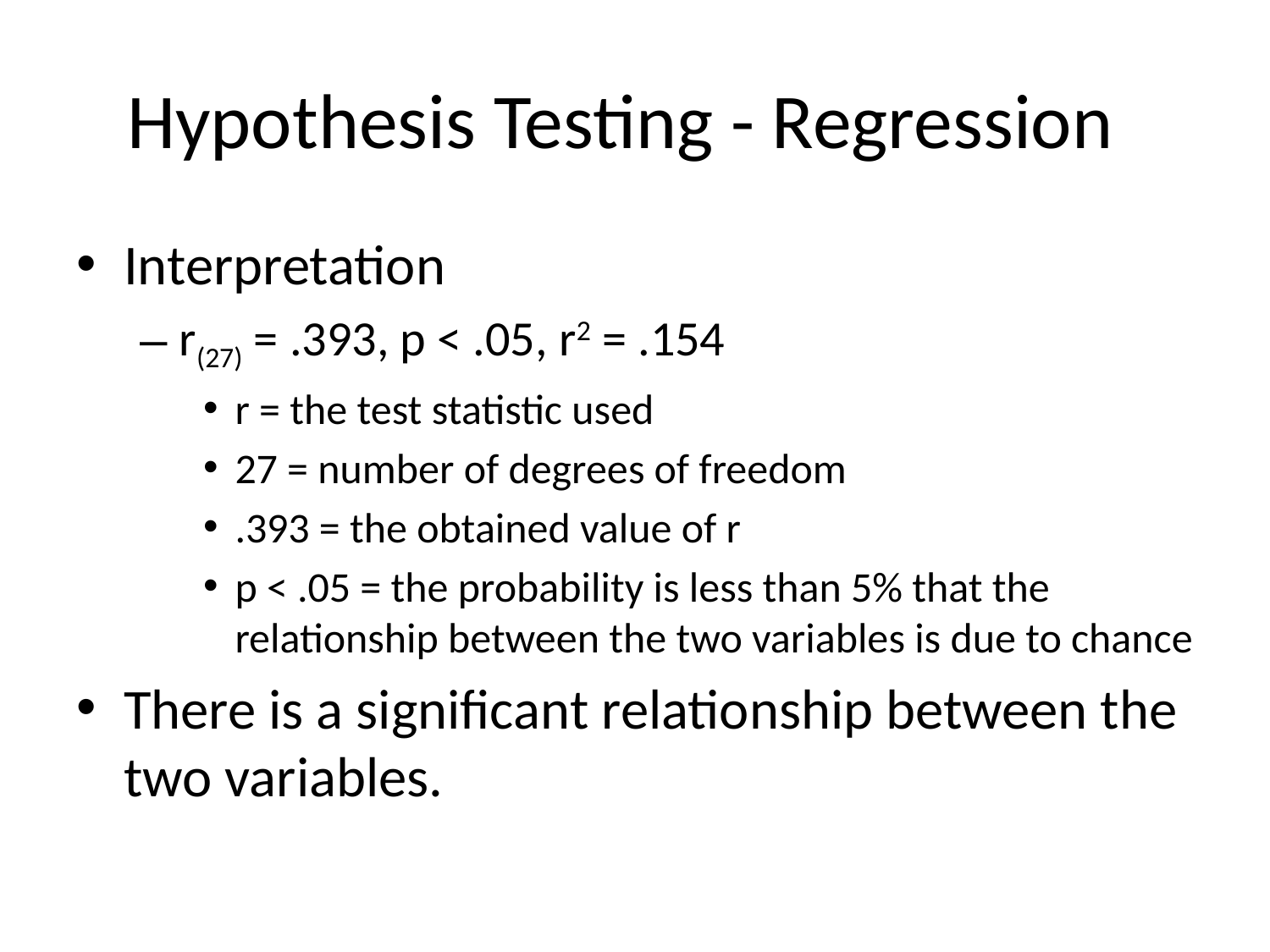

# Hypothesis Testing - Regression
Interpretation
r(27) = .393, p < .05, r2 = .154
r = the test statistic used
27 = number of degrees of freedom
.393 = the obtained value of r
p < .05 = the probability is less than 5% that the relationship between the two variables is due to chance
There is a significant relationship between the two variables.